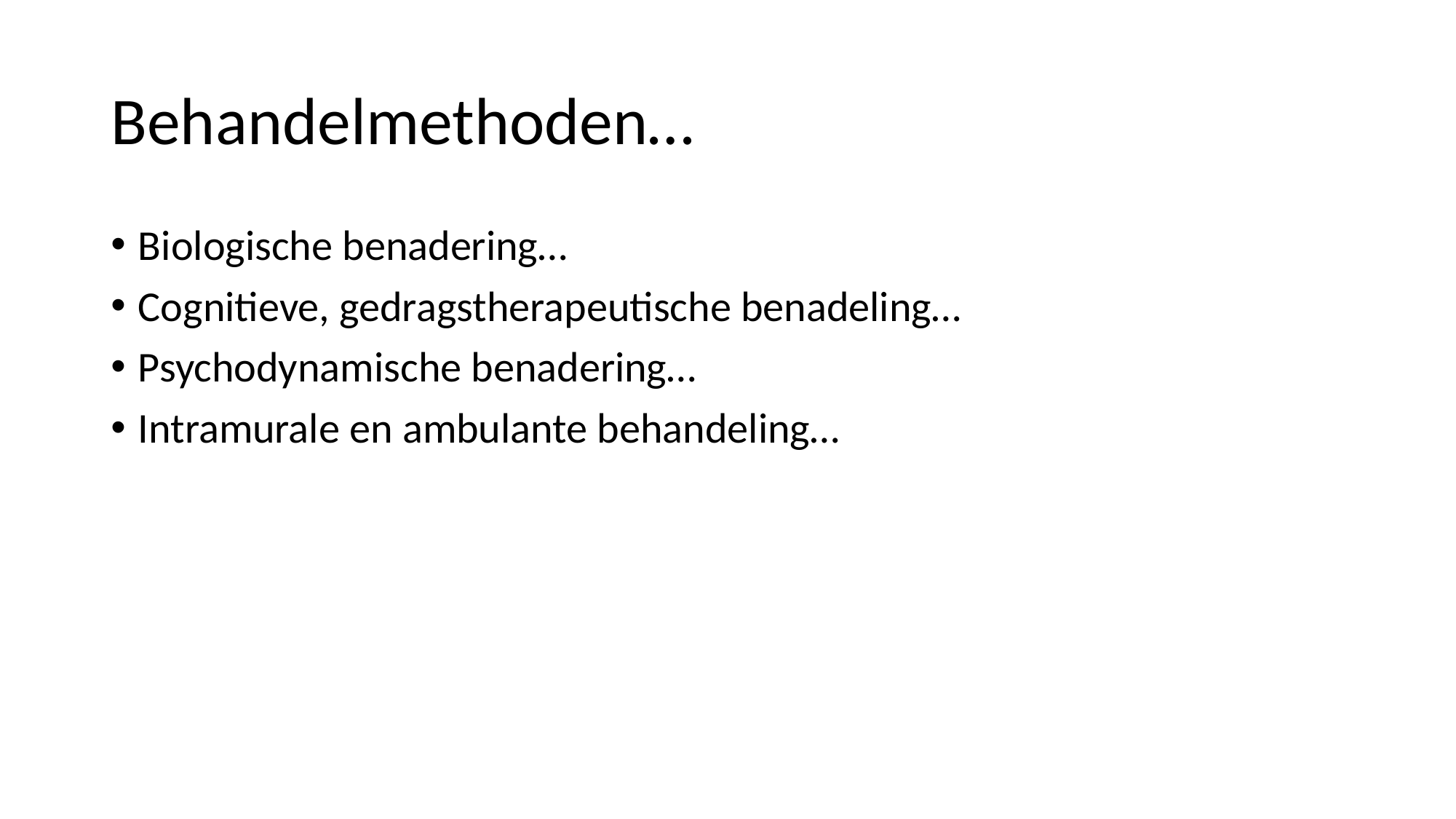

# Behandelmethoden…
Biologische benadering…
Cognitieve, gedragstherapeutische benadeling…
Psychodynamische benadering…
Intramurale en ambulante behandeling…